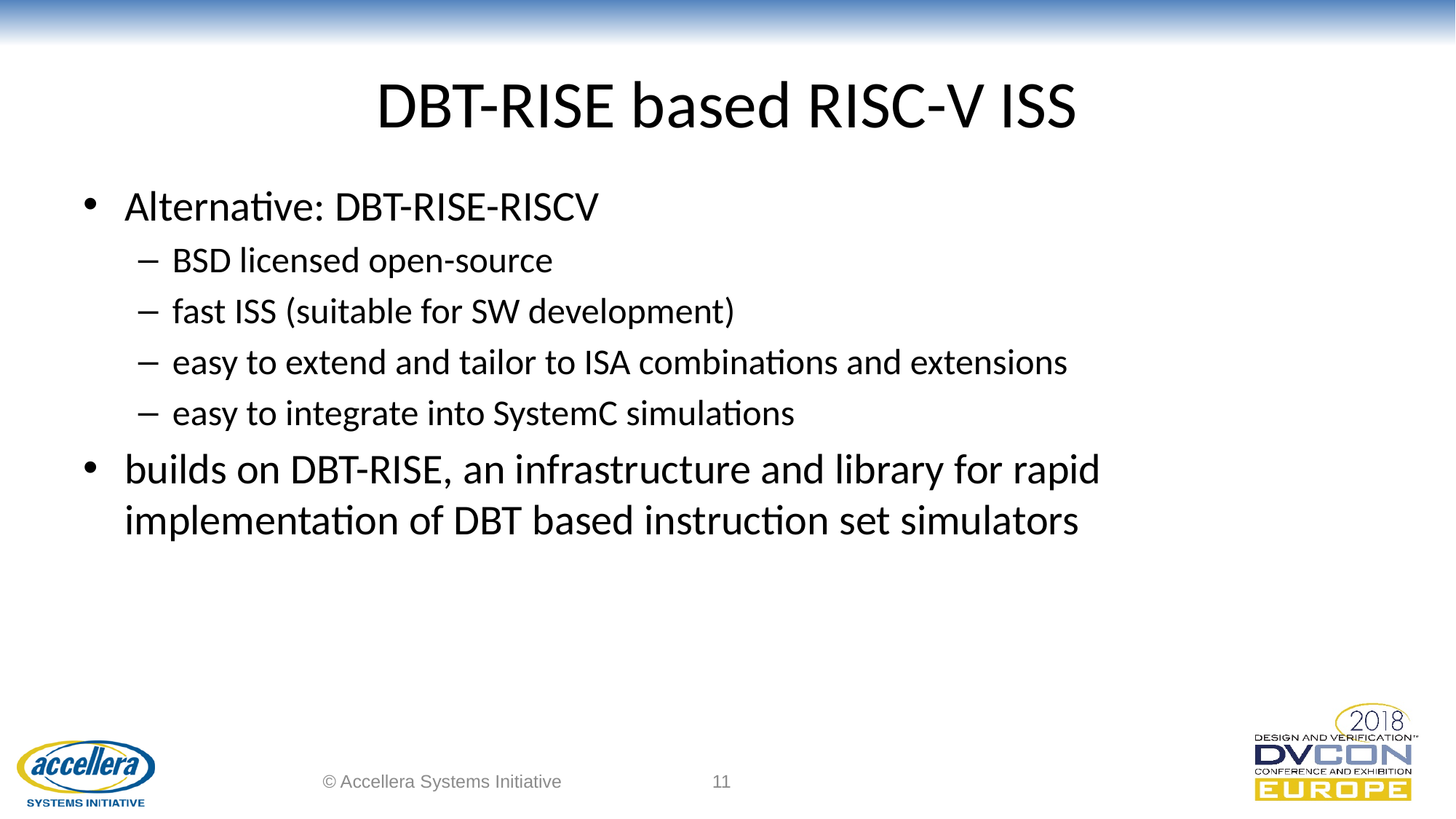

# DBT-RISE based RISC-V ISS
Alternative: DBT-RISE-RISCV
BSD licensed open-source
fast ISS (suitable for SW development)
easy to extend and tailor to ISA combinations and extensions
easy to integrate into SystemC simulations
builds on DBT-RISE, an infrastructure and library for rapid implementation of DBT based instruction set simulators
© Accellera Systems Initiative
11